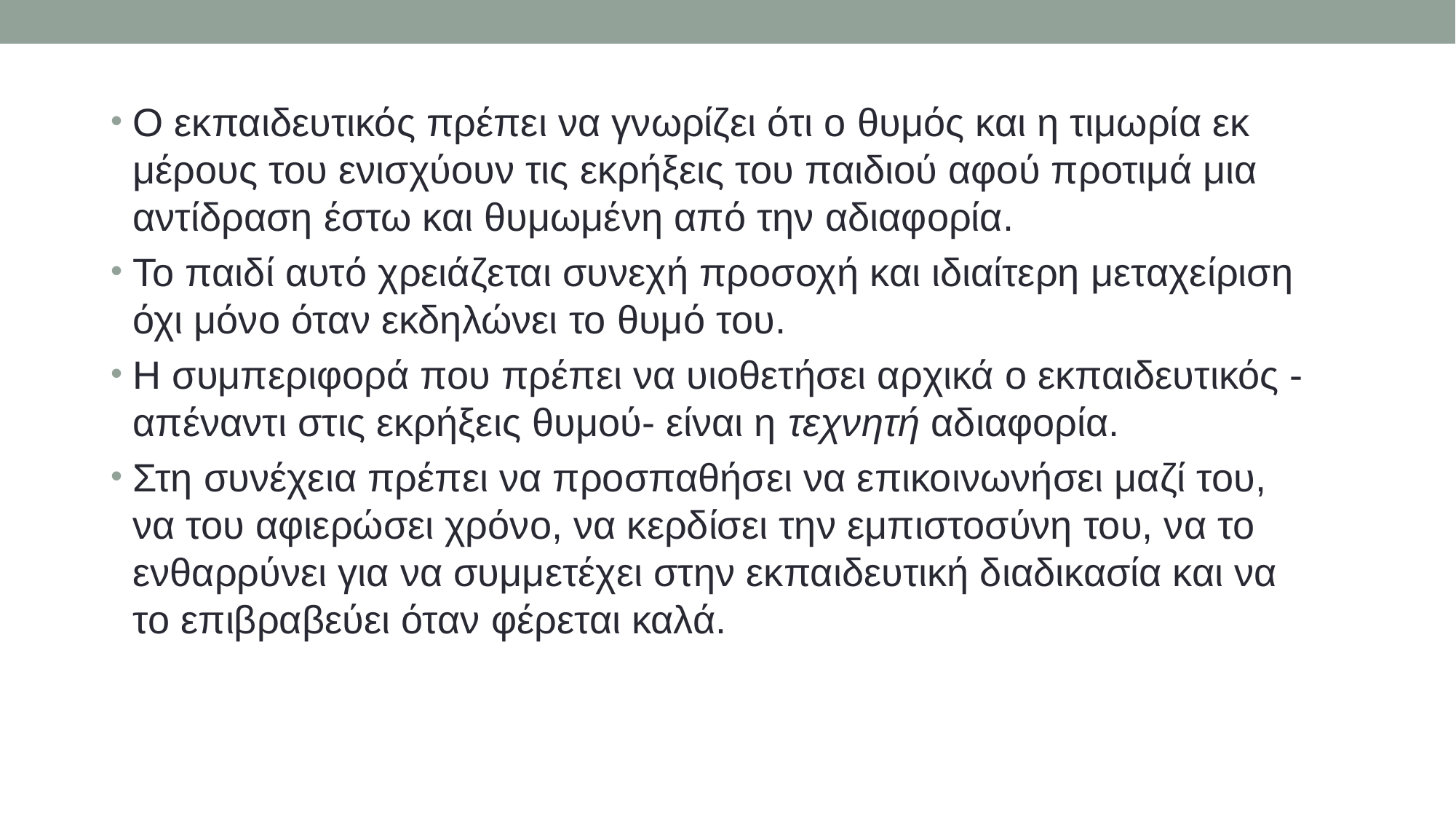

Ο εκπαιδευτικός πρέπει να γνωρίζει ότι ο θυμός και η τιμωρία εκ μέρους του ενισχύουν τις εκρήξεις του παιδιού αφού προτιμά μια αντίδραση έστω και θυμωμένη από την αδιαφορία.
Το παιδί αυτό χρειάζεται συνεχή προσοχή και ιδιαίτερη μεταχείριση όχι μόνο όταν εκδηλώνει το θυμό του.
Η συμπεριφορά που πρέπει να υιοθετήσει αρχικά ο εκπαιδευτικός -απέναντι στις εκρήξεις θυμού- είναι η τεχνητή αδιαφορία.
Στη συνέχεια πρέπει να προσπαθήσει να επικοινωνήσει μαζί του, να του αφιερώσει χρόνο, να κερδίσει την εμπιστοσύνη του, να το ενθαρρύνει για να συμμετέχει στην εκπαιδευτική διαδικασία και να το επιβραβεύει όταν φέρεται καλά.